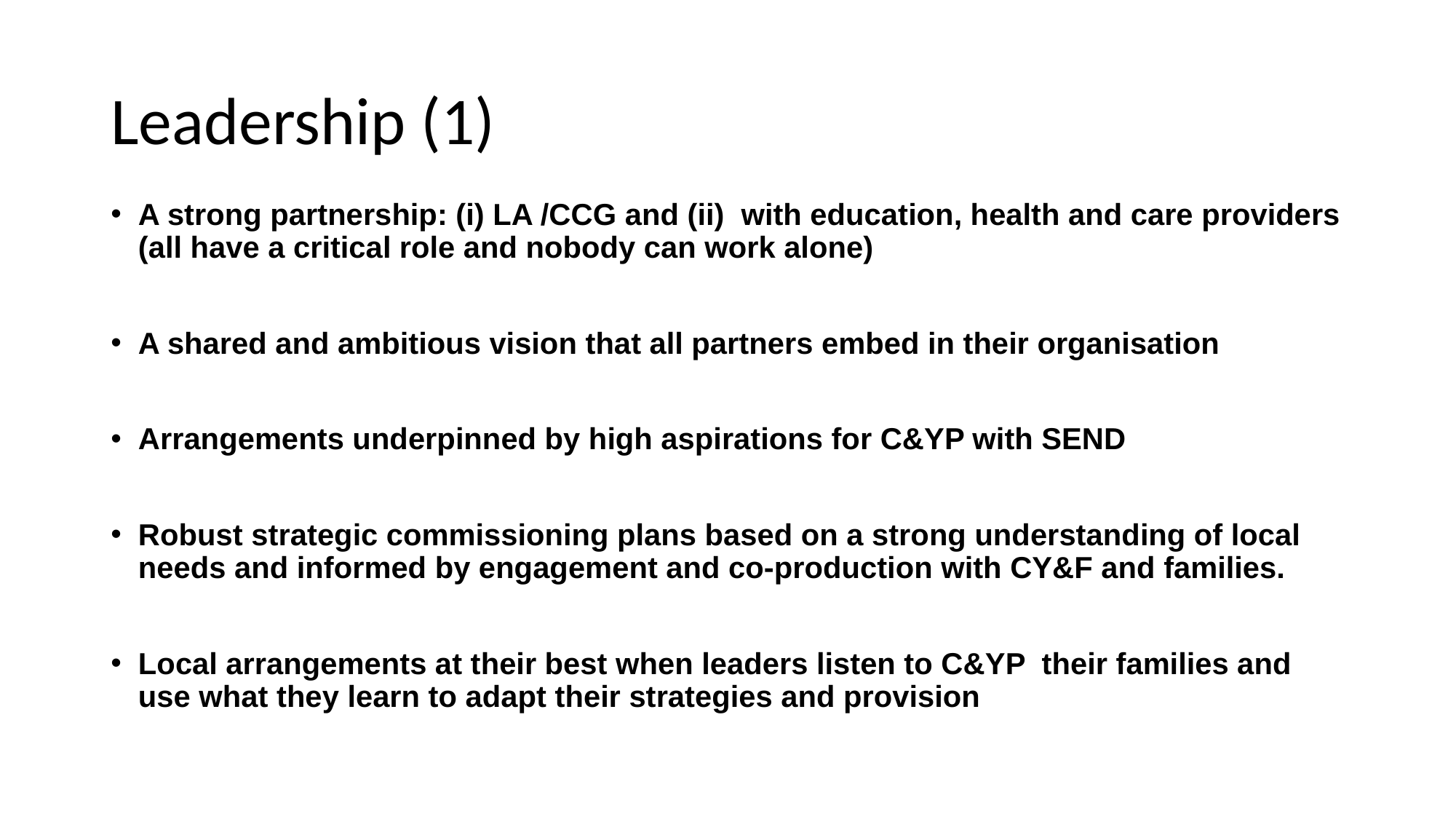

# Leadership (1)
A strong partnership: (i) LA /CCG and (ii)  with education, health and care providers (all have a critical role and nobody can work alone)

A shared and ambitious vision that all partners embed in their organisation

Arrangements underpinned by high aspirations for C&YP with SEND

Robust strategic commissioning plans based on a strong understanding of local needs and informed by engagement and co-production with CY&F and families.

Local arrangements at their best when leaders listen to C&YP  their families and use what they learn to adapt their strategies and provision